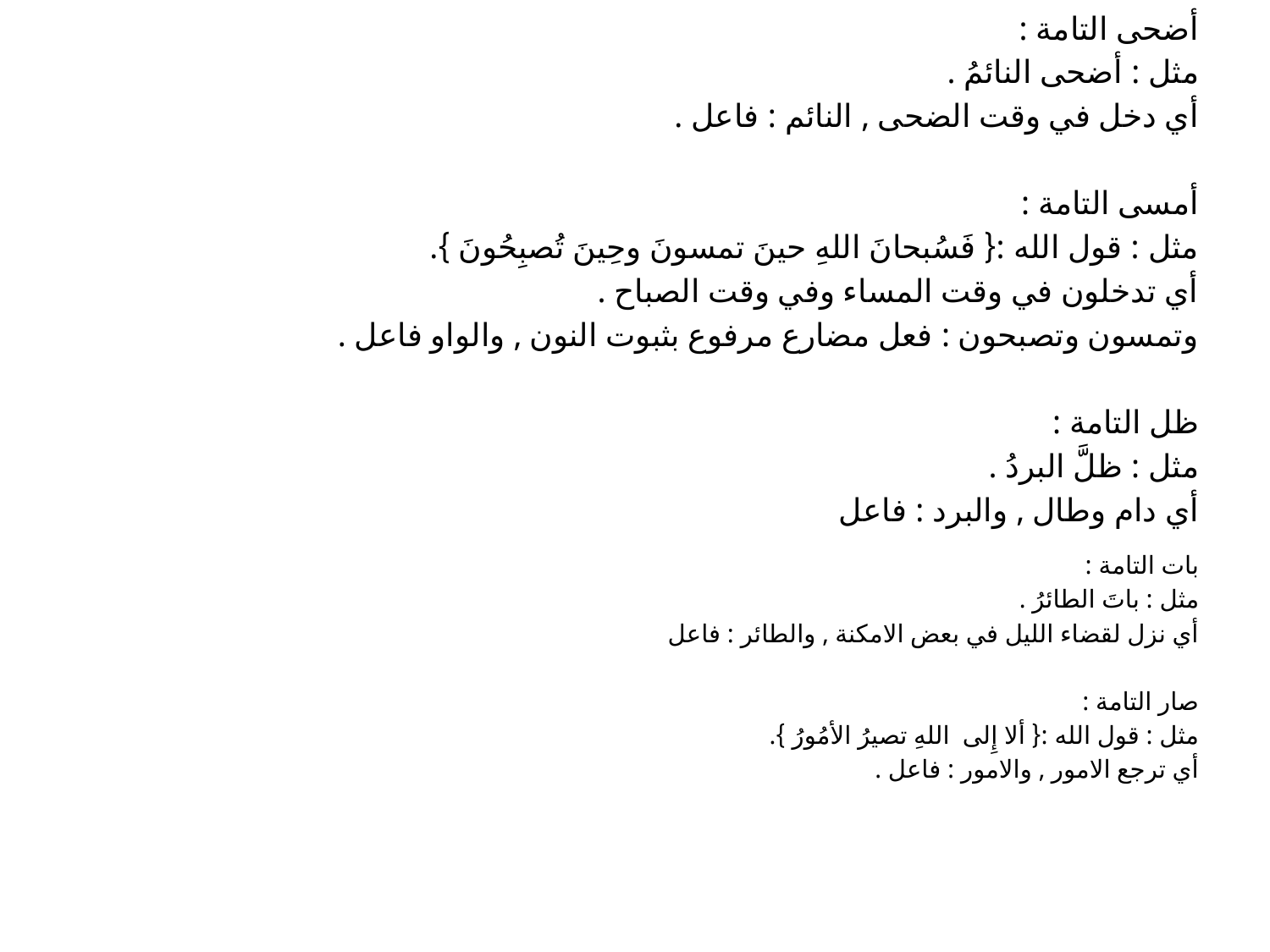

أضحى التامة :
مثل : أضحى النائمُ .
أي دخل في وقت الضحى , النائم : فاعل .

أمسى التامة :
مثل : قول الله :{ فَسُبحانَ اللهِ حينَ تمسونَ وحِينَ تُصبِحُونَ }.
أي تدخلون في وقت المساء وفي وقت الصباح .
وتمسون وتصبحون : فعل مضارع مرفوع بثبوت النون , والواو فاعل .

ظل التامة :
مثل : ظلَّ البردُ .
أي دام وطال , والبرد : فاعل
بات التامة :
مثل : باتَ الطائرُ .
أي نزل لقضاء الليل في بعض الامكنة , والطائر : فاعل

صار التامة :
مثل : قول الله :{ ألا إِلى  اللهِ تصيرُ الأمُورُ }.
أي ترجع الامور , والامور : فاعل .